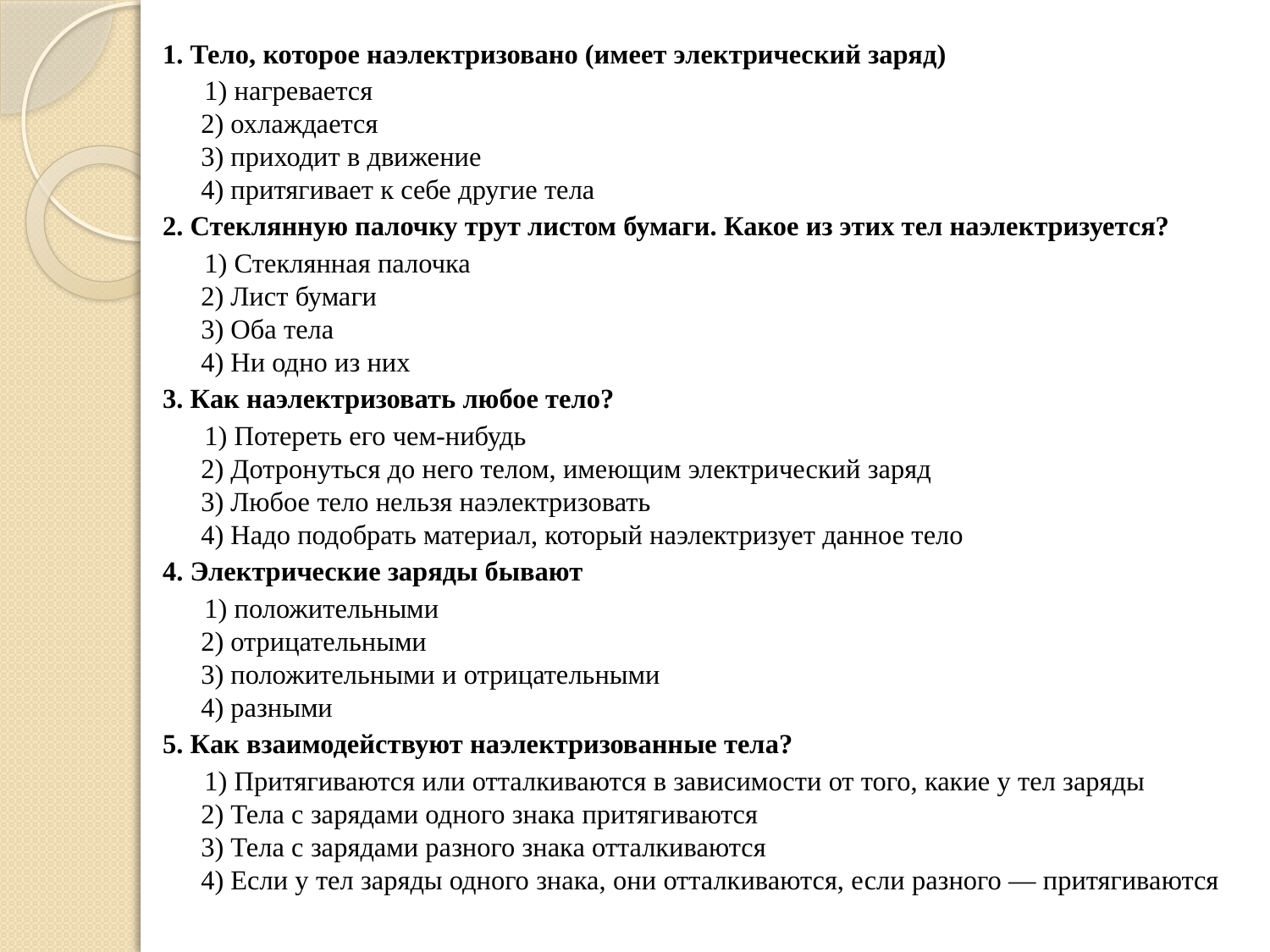

1. Тело, которое наэлектризовано (имеет электрический заряд)
      1) нагревается
2) охлаждается
3) приходит в движение
4) притягивает к себе другие тела
2. Стеклянную палочку трут листом бумаги. Какое из этих тел наэлектризуется?
      1) Стеклянная палочка
2) Лист бумаги
3) Оба тела
4) Ни одно из них
3. Как наэлектризовать любое тело?
      1) Потереть его чем-нибудь
2) Дотронуться до него телом, имеющим электрический заряд
3) Любое тело нельзя наэлектризовать
4) Надо подобрать материал, который наэлектризует данное тело
4. Электрические заряды бывают
      1) положительными
2) отрицательными
3) положительными и отрицательными
4) разными
5. Как взаимодействуют наэлектризованные тела?
      1) Притягиваются или отталкиваются в зависимости от того, какие у тел заряды
2) Тела с зарядами одного знака притягиваются
3) Тела с зарядами разного знака отталкиваются
4) Если у тел заряды одного знака, они отталкиваются, если разного — притягиваются